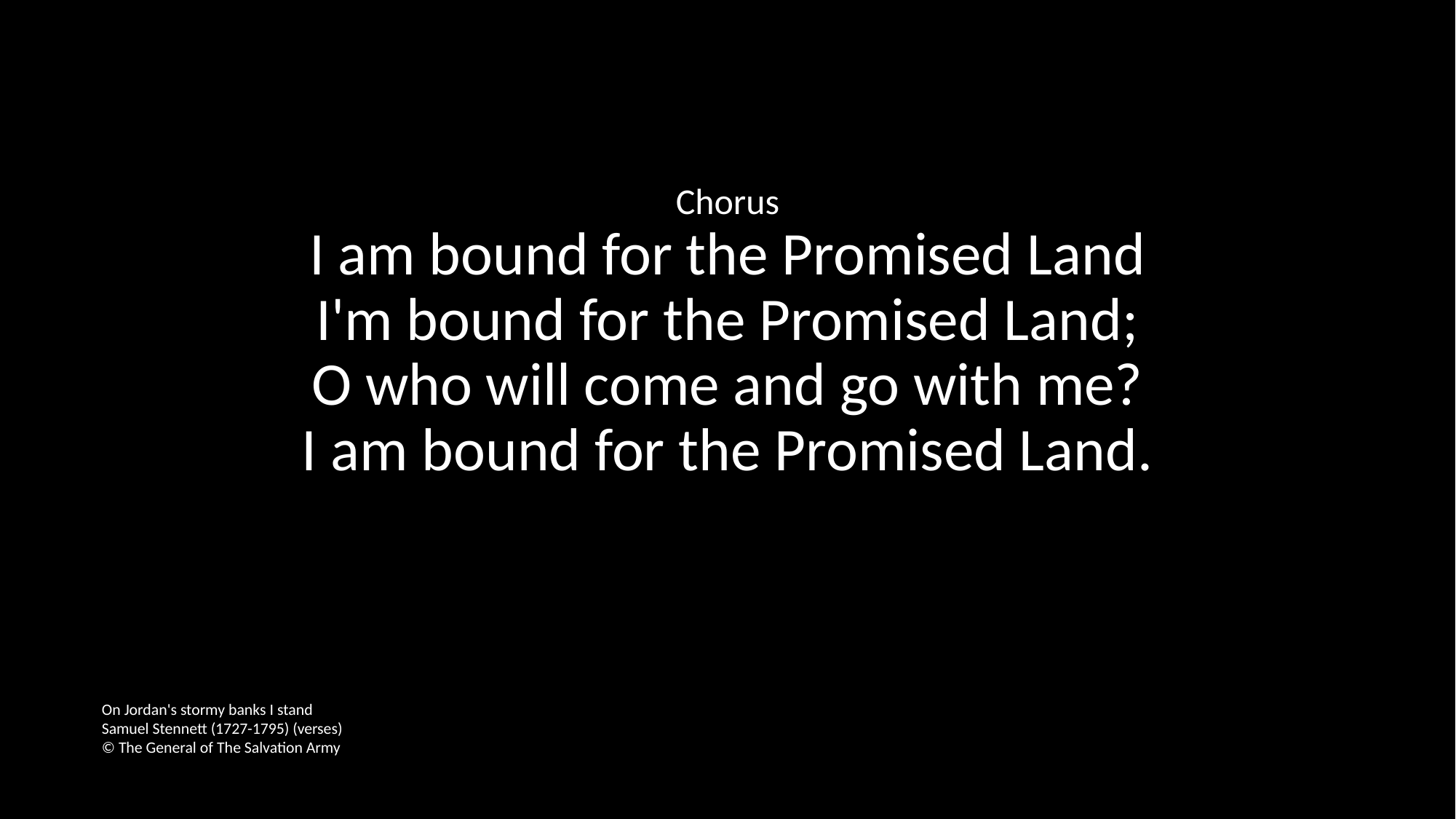

Chorus
I am bound for the Promised Land
I'm bound for the Promised Land;
O who will come and go with me?
I am bound for the Promised Land.
On Jordan's stormy banks I stand
Samuel Stennett (1727-1795) (verses)
© The General of The Salvation Army